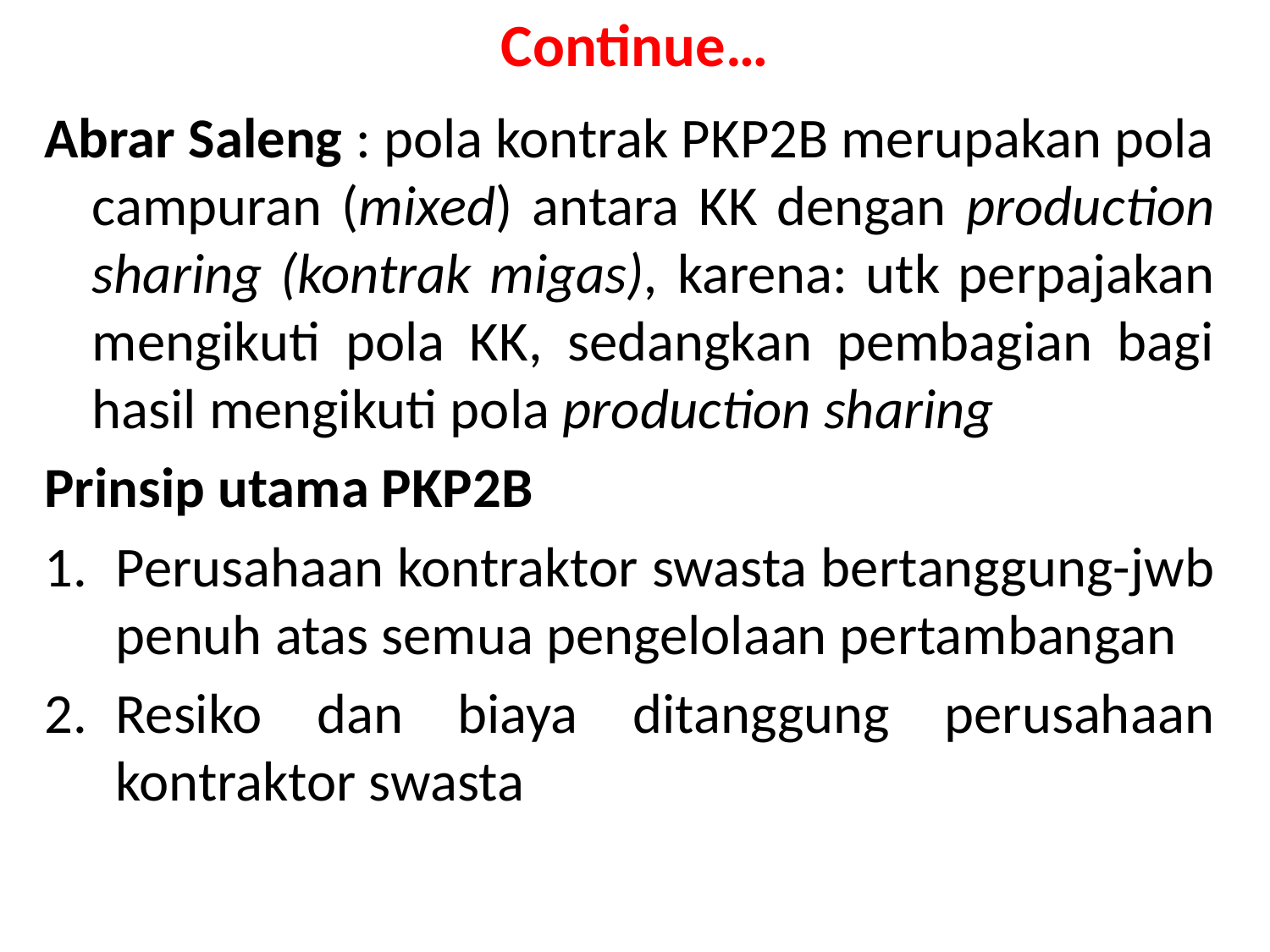

# Continue…
Abrar Saleng : pola kontrak PKP2B merupakan pola campuran (mixed) antara KK dengan production sharing (kontrak migas), karena: utk perpajakan mengikuti pola KK, sedangkan pembagian bagi hasil mengikuti pola production sharing
Prinsip utama PKP2B
Perusahaan kontraktor swasta bertanggung-jwb penuh atas semua pengelolaan pertambangan
Resiko dan biaya ditanggung perusahaan kontraktor swasta